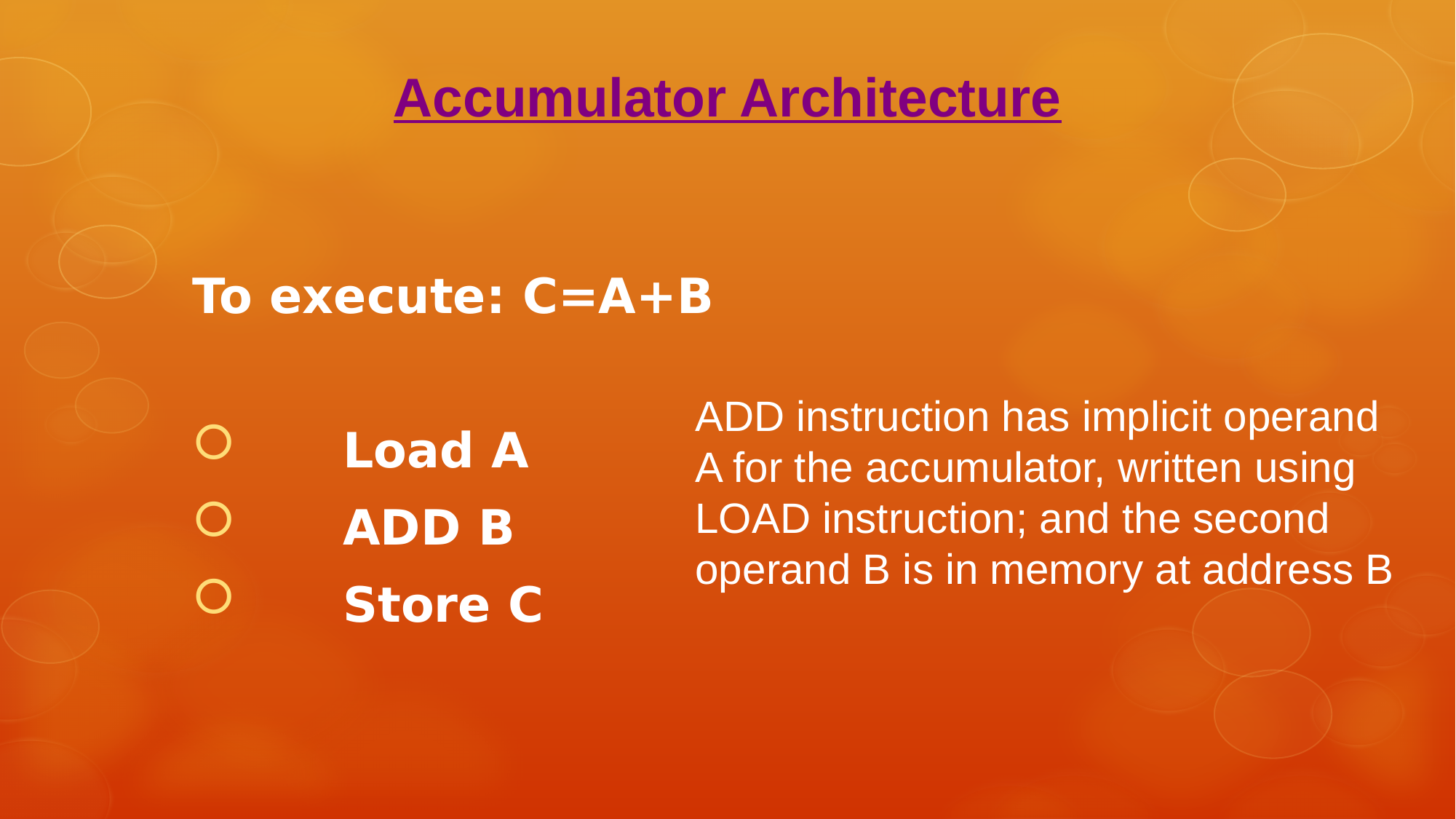

Accumulator Architecture
To execute: C=A+B

	Load A
	ADD B
	Store C
ADD instruction has implicit operand A for the accumulator, written using LOAD instruction; and the second operand B is in memory at address B